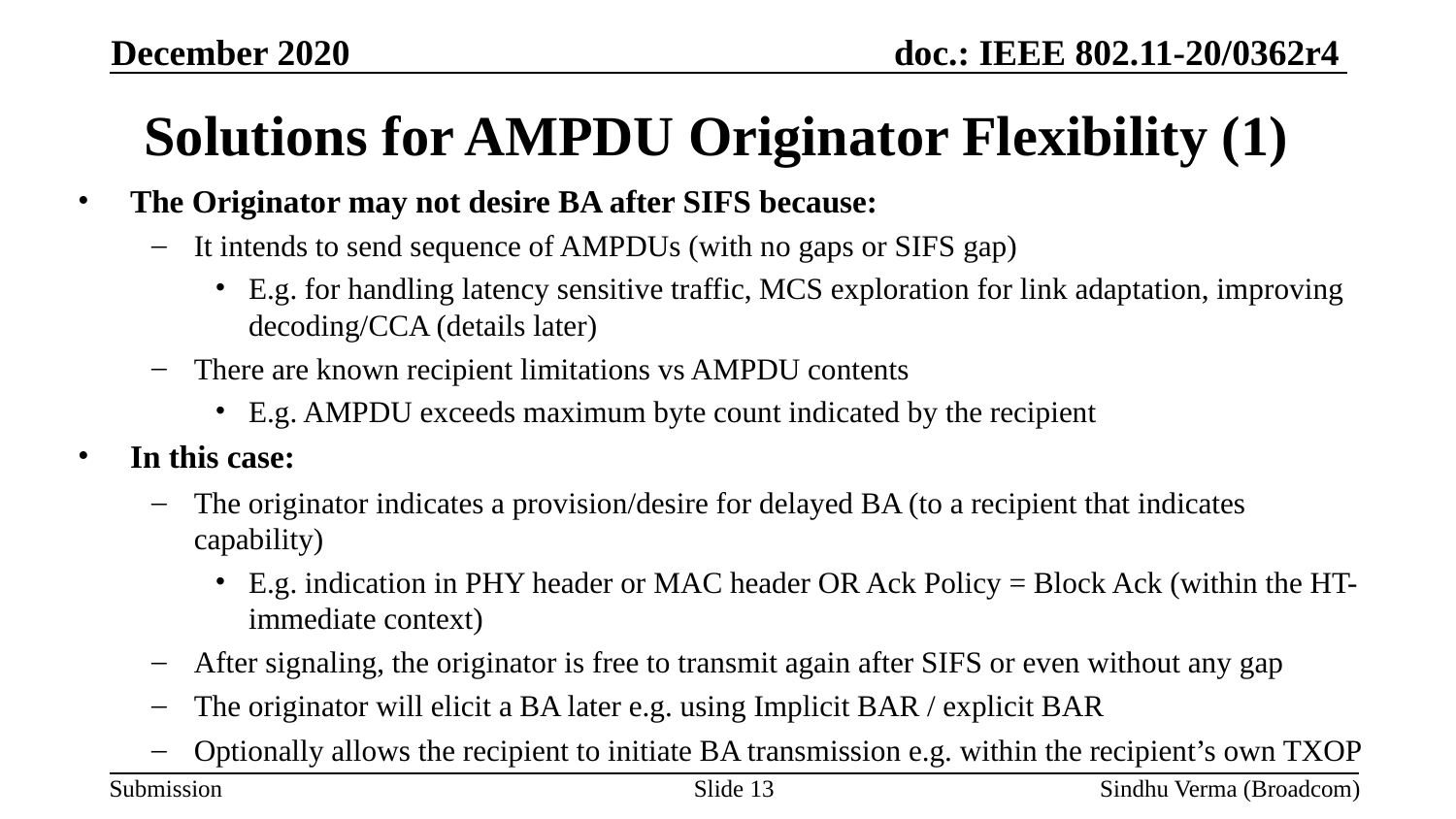

December 2020
# Solutions for AMPDU Originator Flexibility (1)
The Originator may not desire BA after SIFS because:
It intends to send sequence of AMPDUs (with no gaps or SIFS gap)
E.g. for handling latency sensitive traffic, MCS exploration for link adaptation, improving decoding/CCA (details later)
There are known recipient limitations vs AMPDU contents
E.g. AMPDU exceeds maximum byte count indicated by the recipient
In this case:
The originator indicates a provision/desire for delayed BA (to a recipient that indicates capability)
E.g. indication in PHY header or MAC header OR Ack Policy = Block Ack (within the HT-immediate context)
After signaling, the originator is free to transmit again after SIFS or even without any gap
The originator will elicit a BA later e.g. using Implicit BAR / explicit BAR
Optionally allows the recipient to initiate BA transmission e.g. within the recipient’s own TXOP
Slide 13
Sindhu Verma (Broadcom)